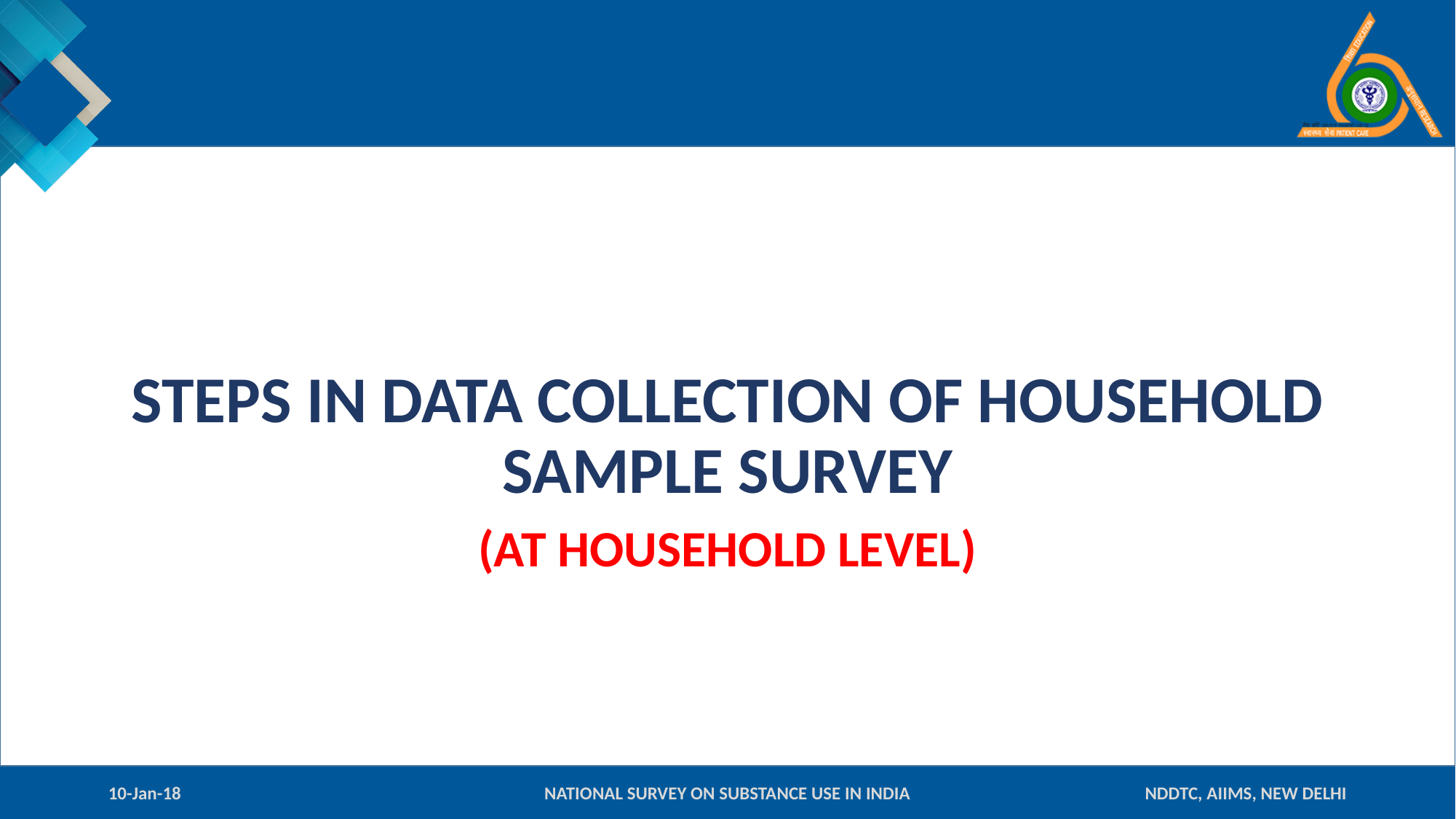

#

STEPS IN DATA COLLECTION OF HOUSEHOLD SAMPLE SURVEY
(AT HOUSEHOLD LEVEL)
10-Jan-18
NATIONAL SURVEY ON SUBSTANCE USE IN INDIA
NDDTC, AIIMS, NEW DELHI